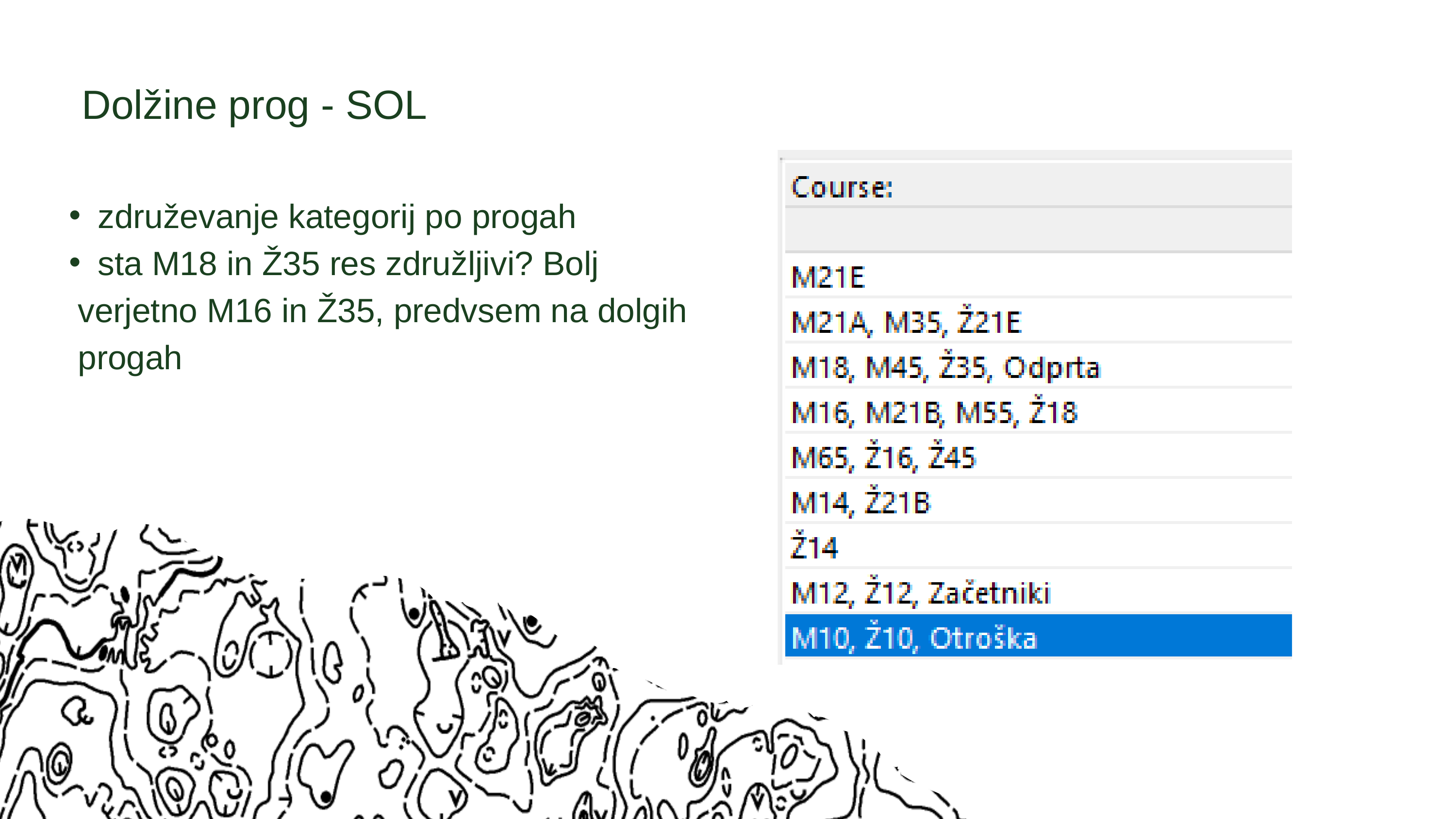

Dolžine prog - SOL

združevanje kategorij po progah
sta M18 in Ž35 res združljivi? Bolj
    verjetno M16 in Ž35, predvsem na dolgih
    progah